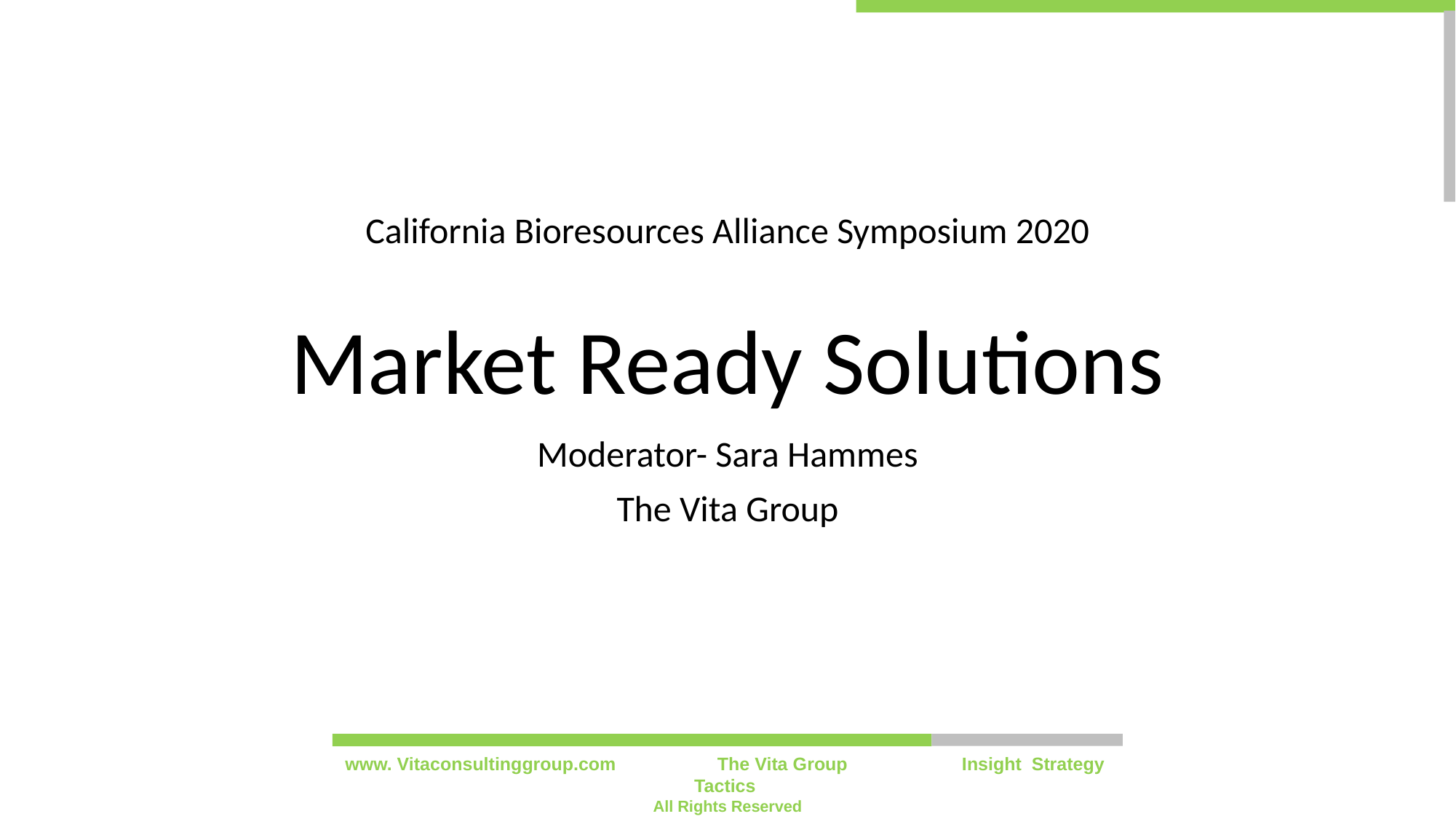

# Market Ready Solutions
California Bioresources Alliance Symposium 2020
Moderator- Sara Hammes
The Vita Group

www. Vitaconsultinggroup.com                    The Vita Group	              Insight  Strategy  Tactics
All Rights Reserved